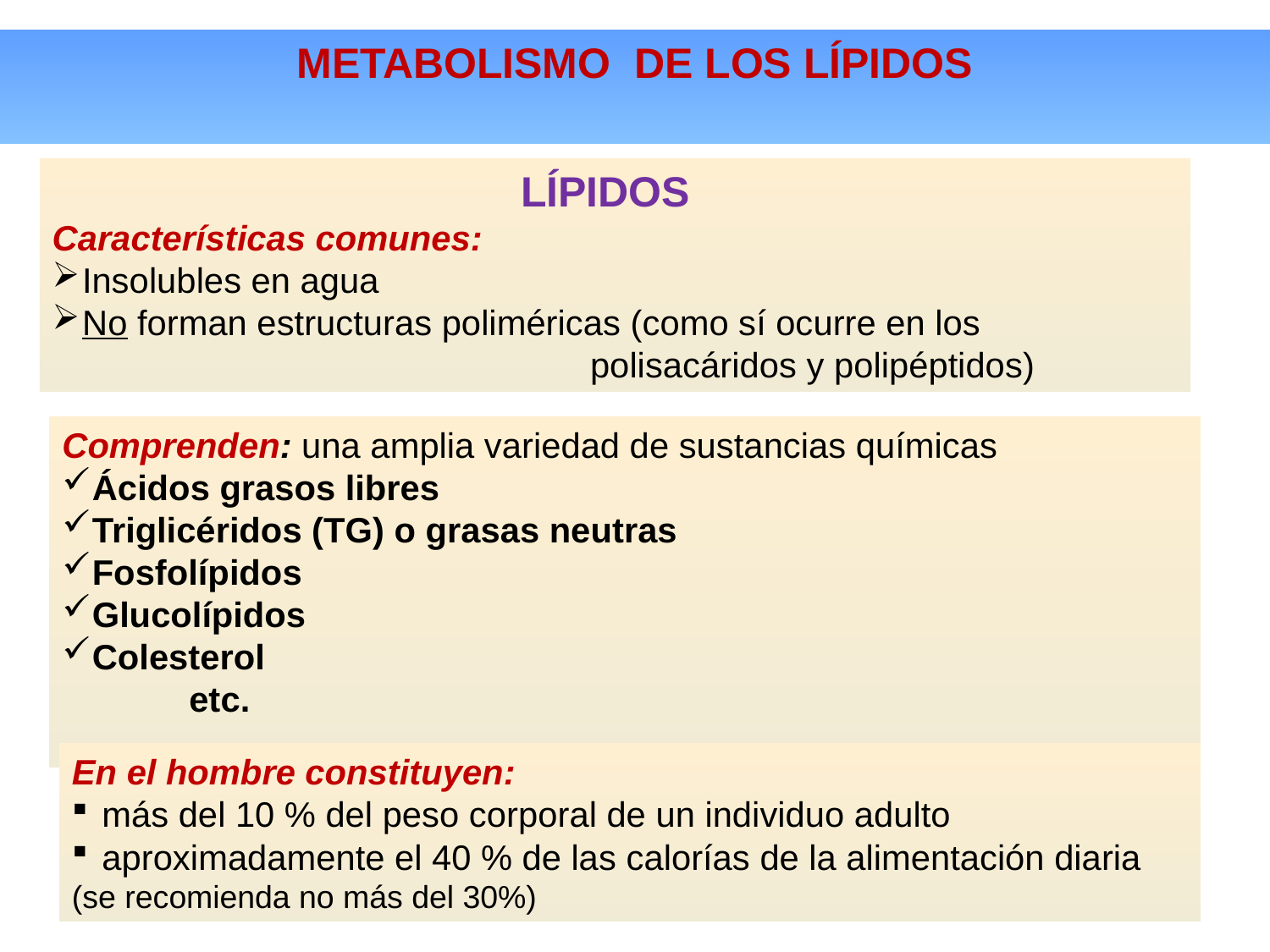

METABOLISMO  DE LOS LÍPIDOS

LÍPIDOS
Características comunes:
Insolubles en agua
No forman estructuras poliméricas (como sí ocurre en los 					polisacáridos y polipéptidos)
Comprenden: una amplia variedad de sustancias químicas
Ácidos grasos libres
Triglicéridos (TG) o grasas neutras
Fosfolípidos
Glucolípidos
Colesterol
	etc.

En el hombre constituyen:
más del 10 % del peso corporal de un individuo adulto
aproximadamente el 40 % de las calorías de la alimentación diaria
(se recomienda no más del 30%)